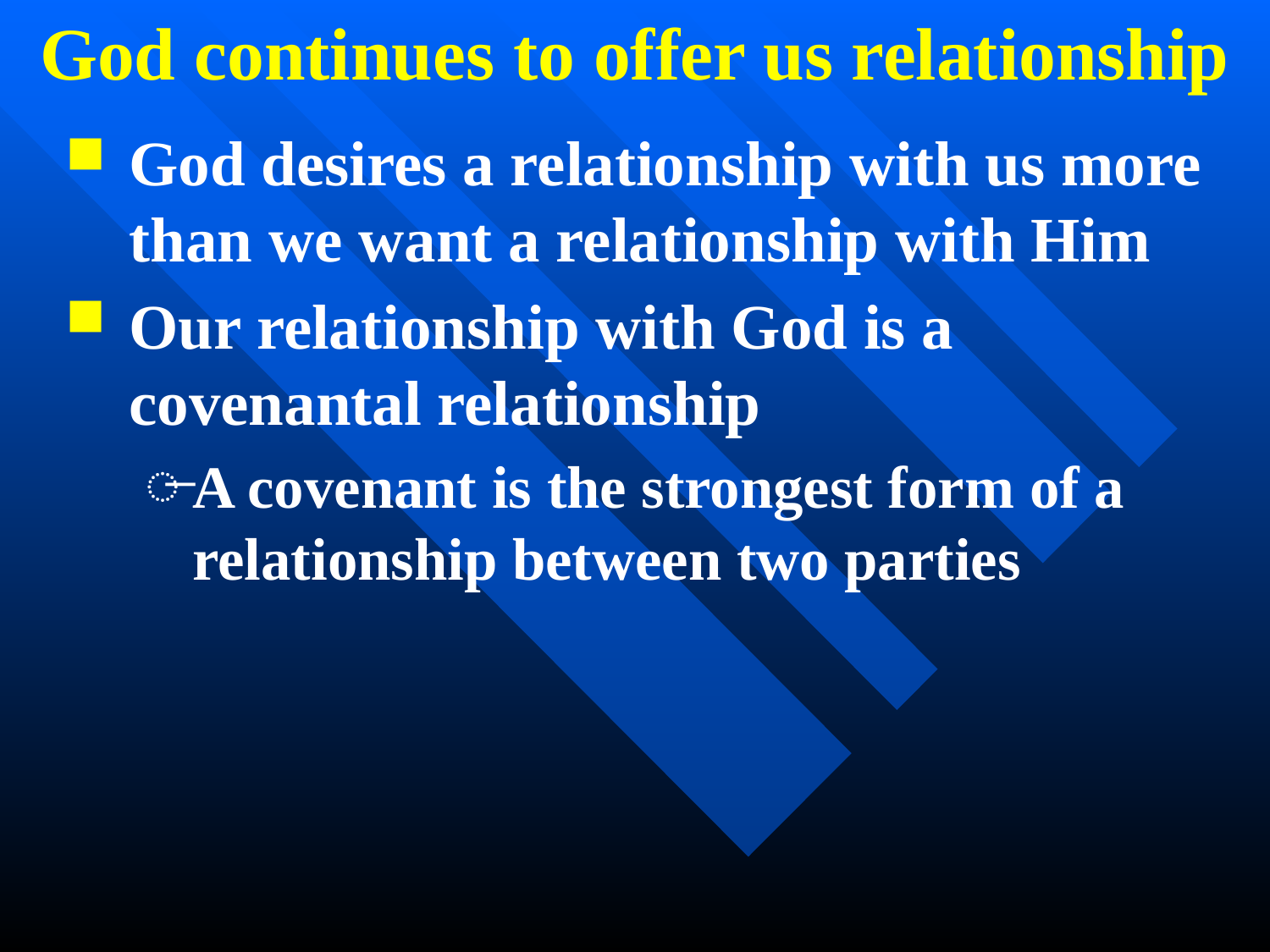

God continues to offer us relationship
God desires a relationship with us more than we want a relationship with Him
Our relationship with God is a covenantal relationship
A covenant is the strongest form of a relationship between two parties